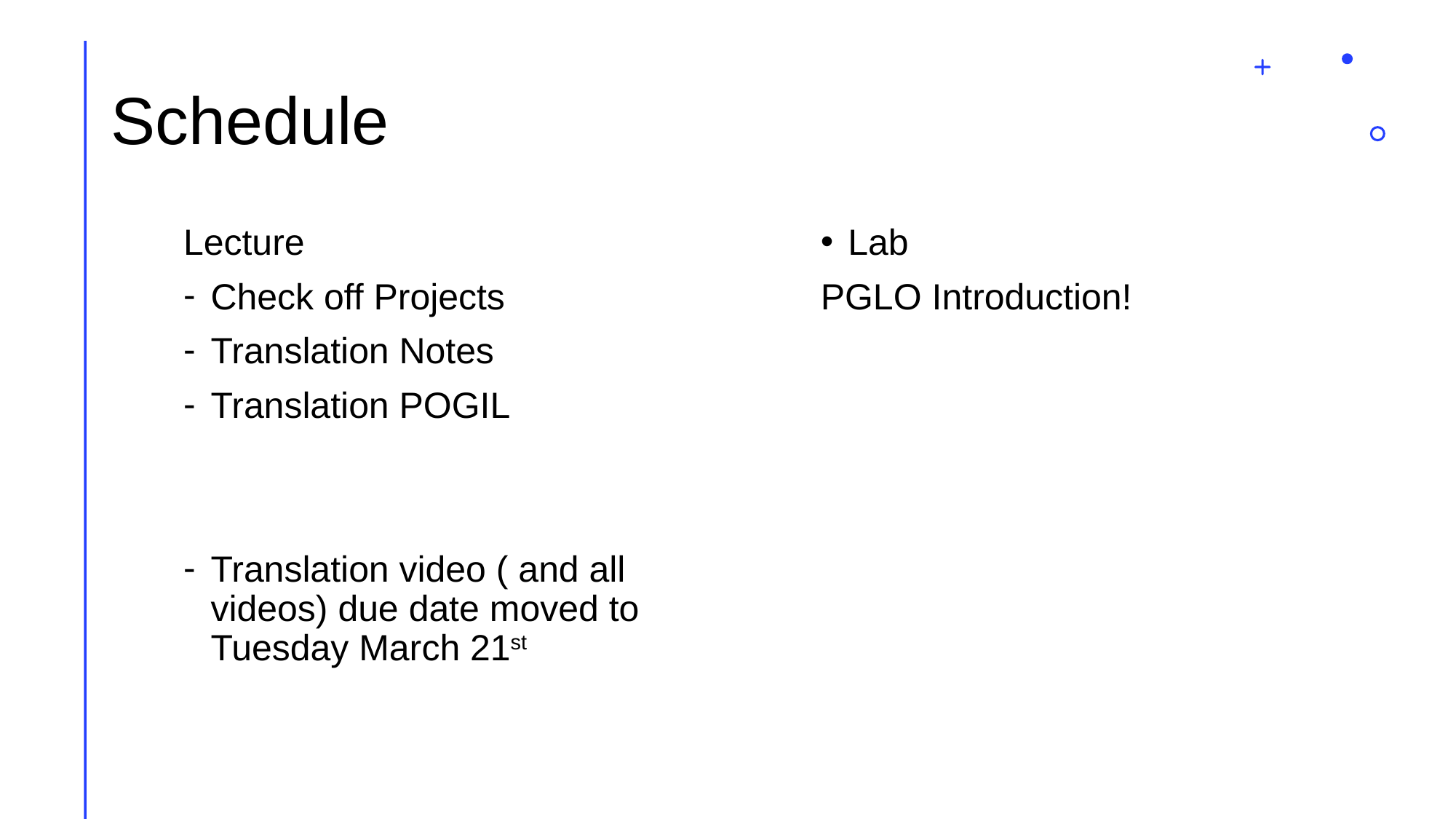

# Schedule
Lecture
Check off Projects
Translation Notes
Translation POGIL

Translation video ( and all videos) due date moved to Tuesday March 21st
Lab
PGLO Introduction!